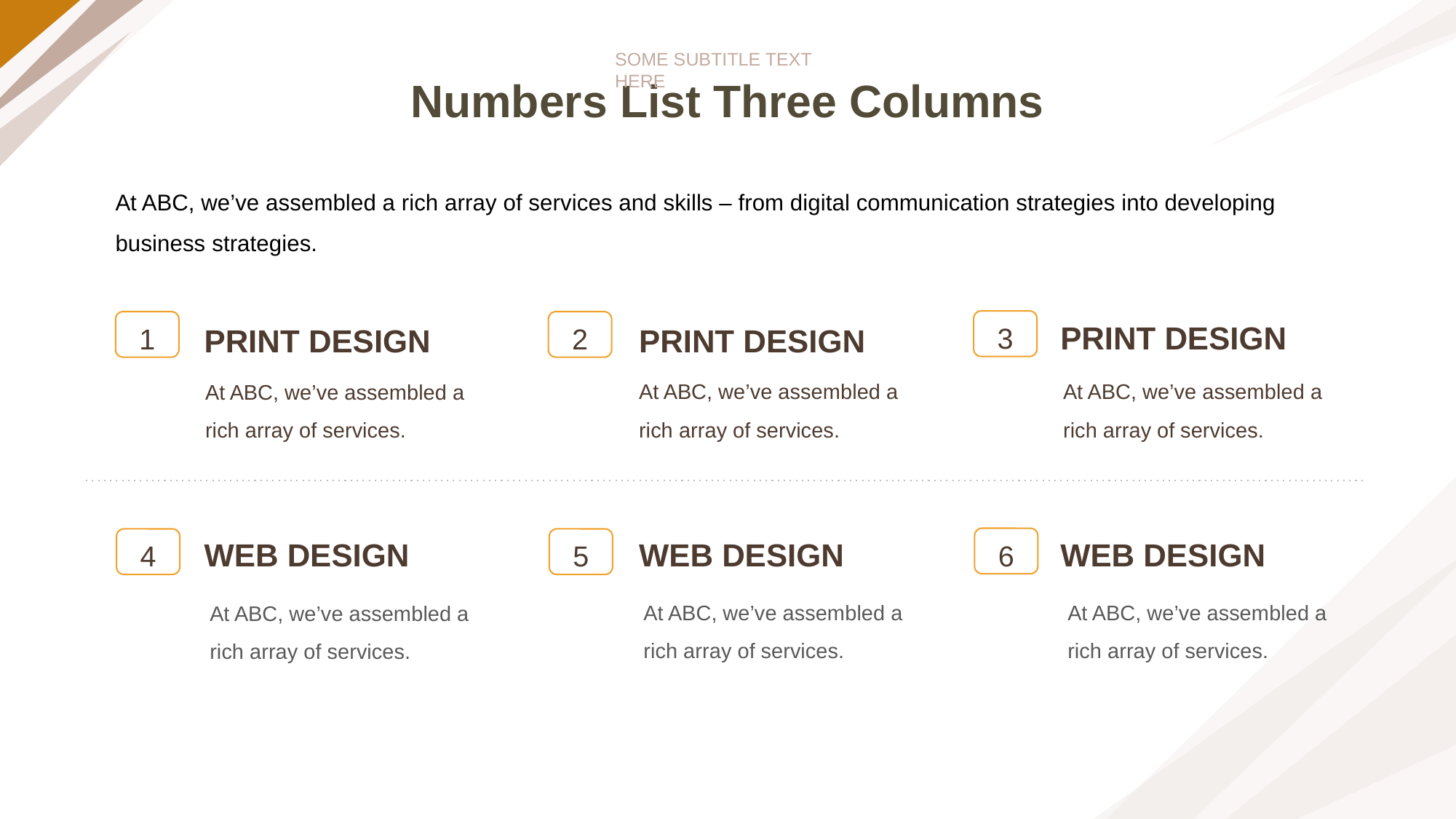

SOME SUBTITLE TEXT HERE
# Numbers List Three Columns
At ABC, we’ve assembled a rich array of services and skills – from digital communication strategies into developing business strategies.
3
PRINT DESIGN
1
2
PRINT DESIGN
PRINT DESIGN
At ABC, we’ve assembled a rich array of services.
At ABC, we’ve assembled a rich array of services.
At ABC, we’ve assembled a rich array of services.
WEB DESIGN
WEB DESIGN
WEB DESIGN
6
4
5
At ABC, we’ve assembled a rich array of services.
At ABC, we’ve assembled a rich array of services.
At ABC, we’ve assembled a rich array of services.